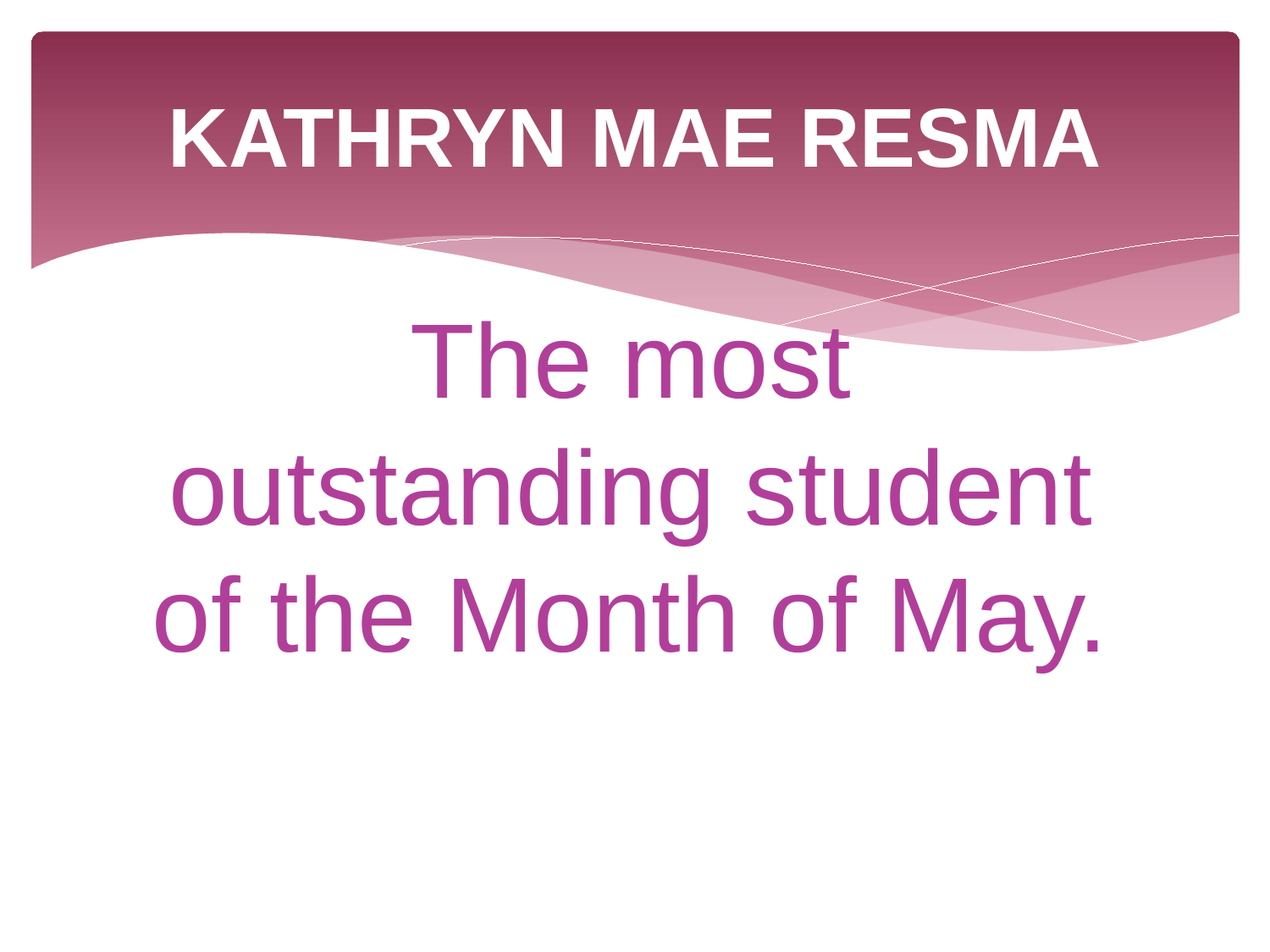

# KATHRYN MAE RESMA
The most outstanding student of the Month of May.